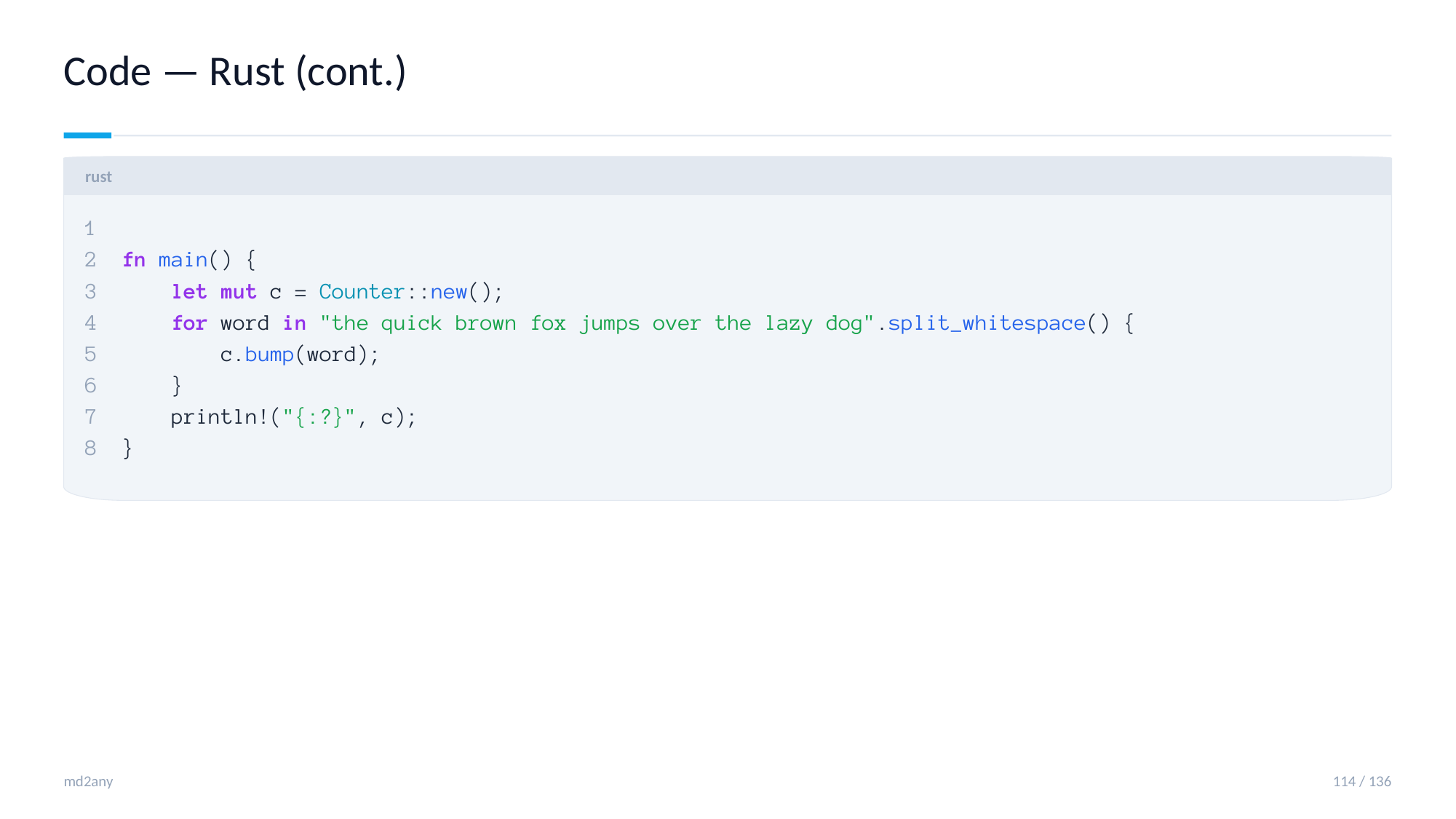

Code — Rust (cont.)

rust
1
2  fn main() {
3      let mut c = Counter::new();
4      for word in "the quick brown fox jumps over the lazy dog".split_whitespace() {
5          c.bump(word);
6      }
7      println!("{:?}", c);
8  }
md2any
114 / 136